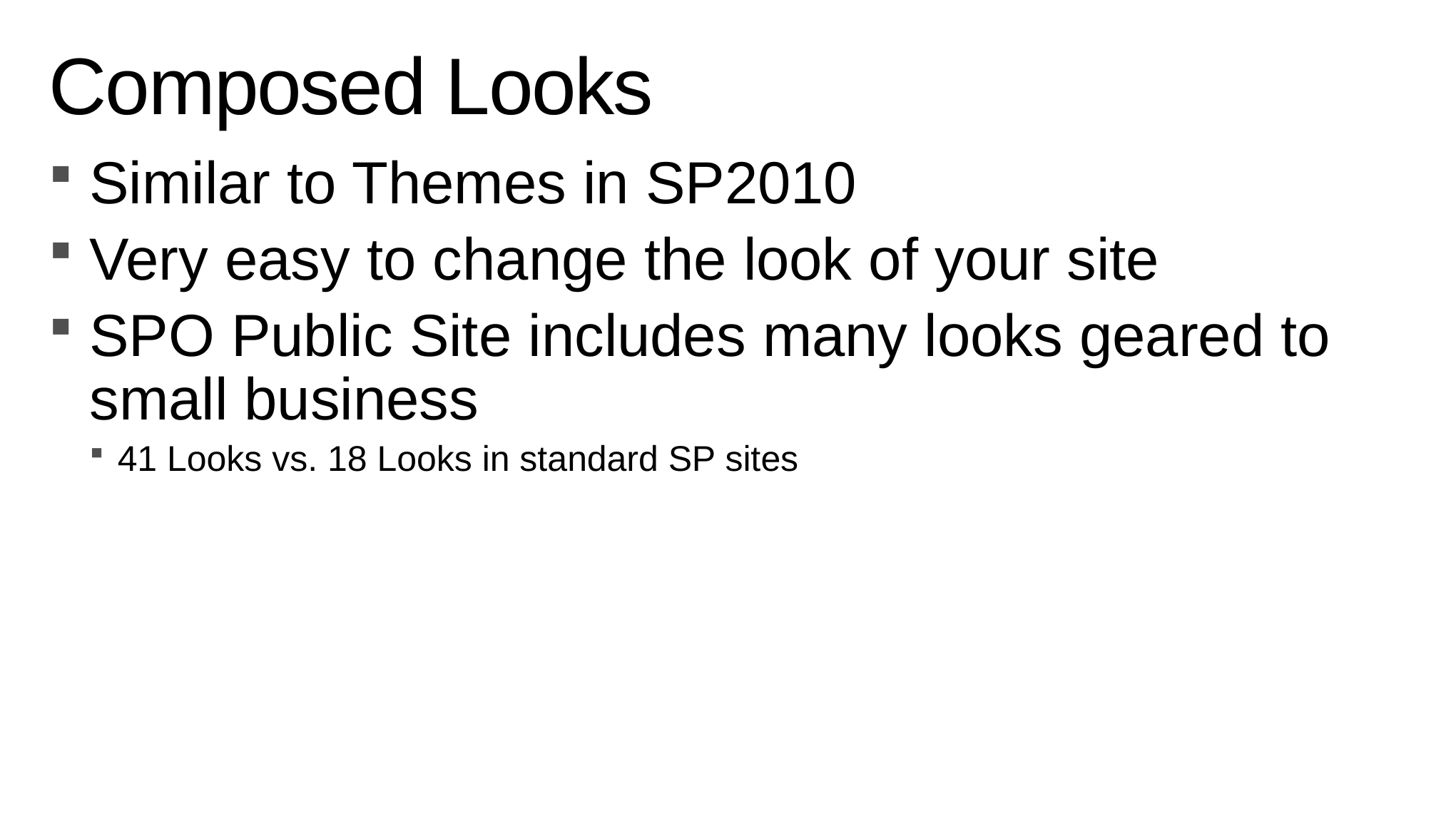

# Composed Looks
Similar to Themes in SP2010
Very easy to change the look of your site
SPO Public Site includes many looks geared to small business
41 Looks vs. 18 Looks in standard SP sites